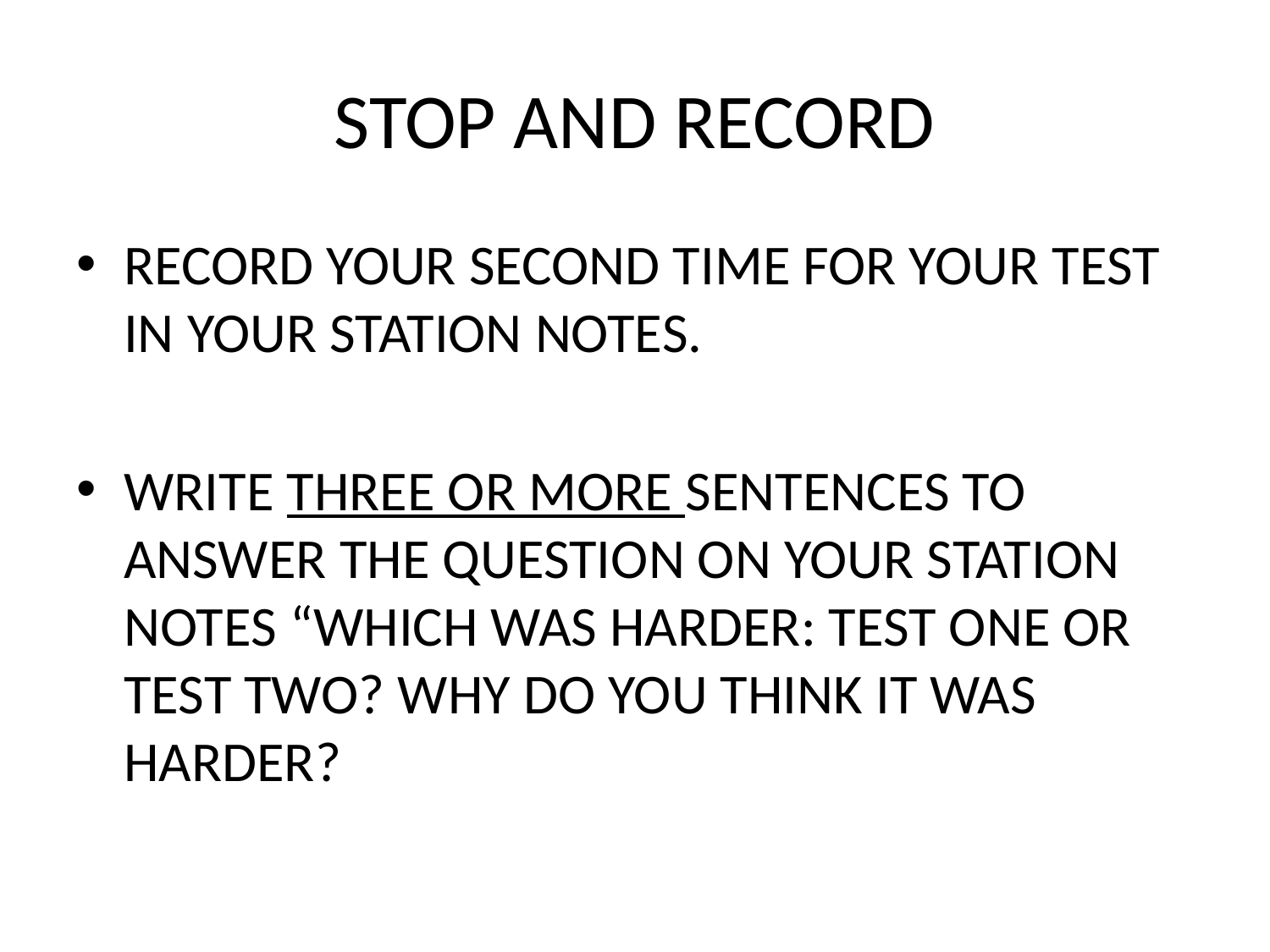

# STOP AND RECORD
RECORD YOUR SECOND TIME FOR YOUR TEST IN YOUR STATION NOTES.

WRITE THREE OR MORE SENTENCES TO ANSWER THE QUESTION ON YOUR STATION NOTES “WHICH WAS HARDER: TEST ONE OR TEST TWO? WHY DO YOU THINK IT WAS HARDER?